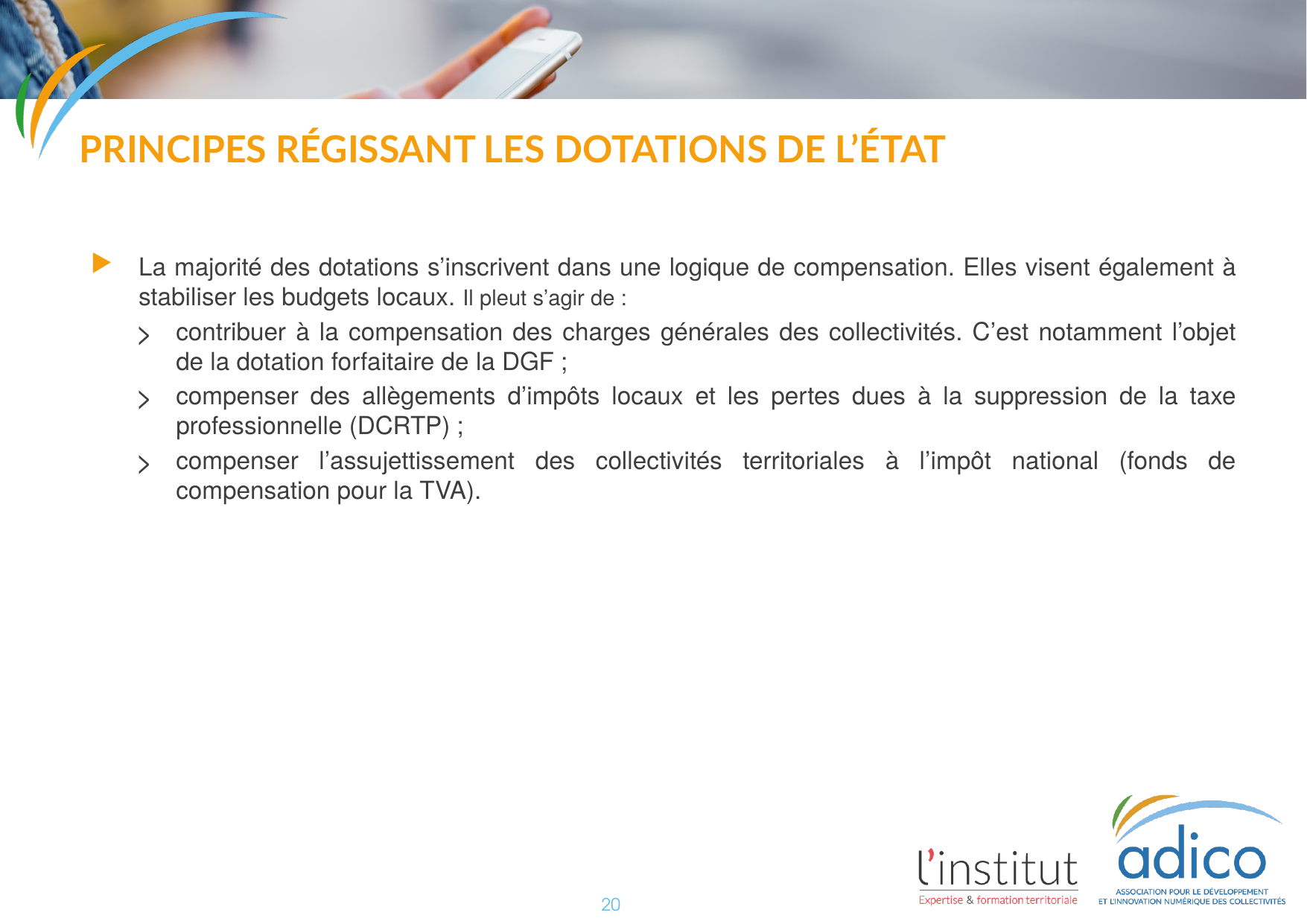

# PRINCIPES Régissant les dotations de l’ÉTAT
La majorité des dotations s’inscrivent dans une logique de compensation. Elles visent également à stabiliser les budgets locaux. Il pleut s’agir de :
contribuer à la compensation des charges générales des collectivités. C’est notamment l’objet de la dotation forfaitaire de la DGF ;
compenser des allègements d’impôts locaux et les pertes dues à la suppression de la taxe professionnelle (DCRTP) ;
compenser l’assujettissement des collectivités territoriales à l’impôt national (fonds de compensation pour la TVA).